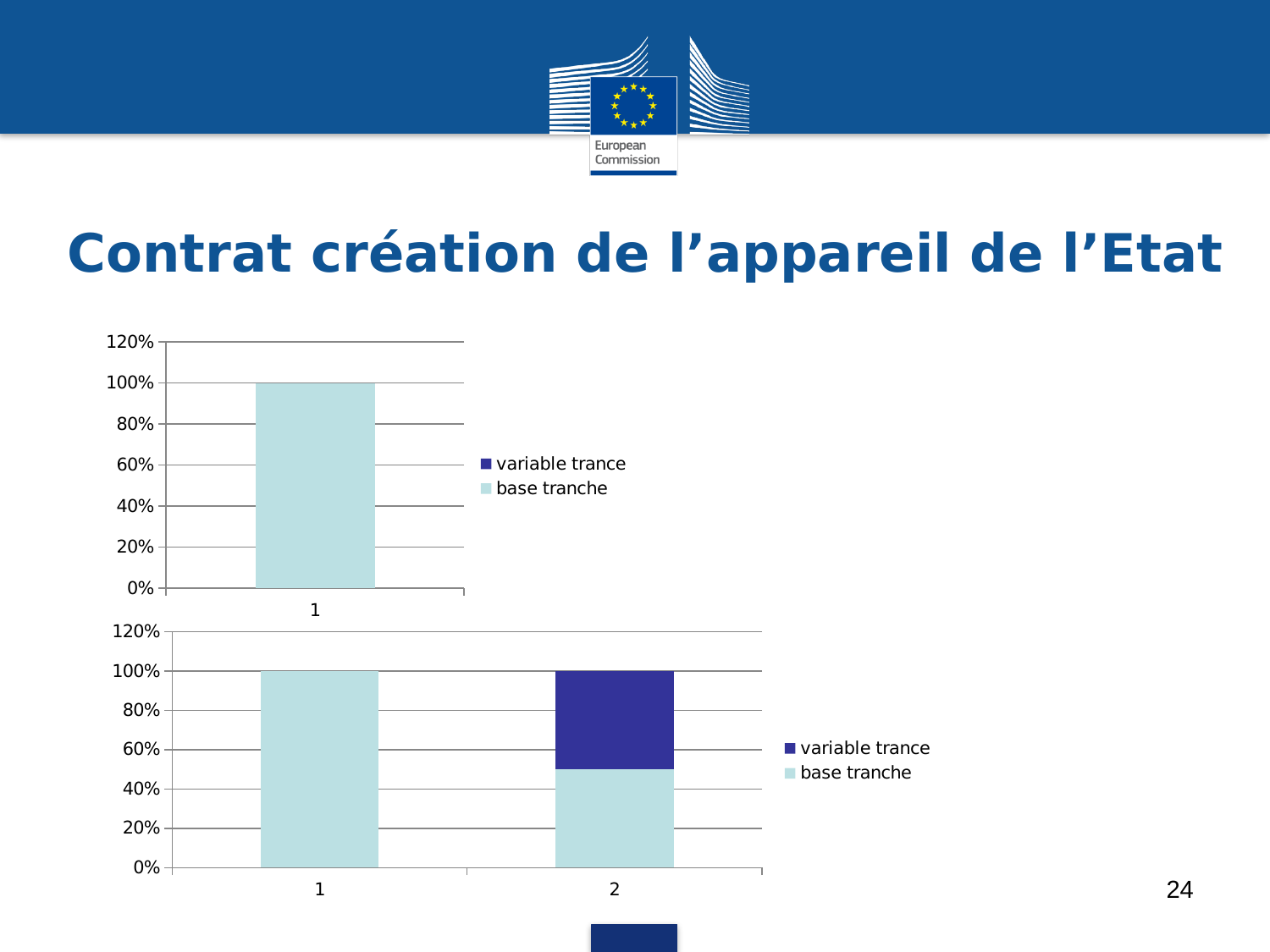

# Contrat création de l’appareil de l’Etat

### Chart

| Category | base tranche | variable trance |
|---|---|---|

### Chart

| Category | base tranche | variable trance |
|---|---|---|
24